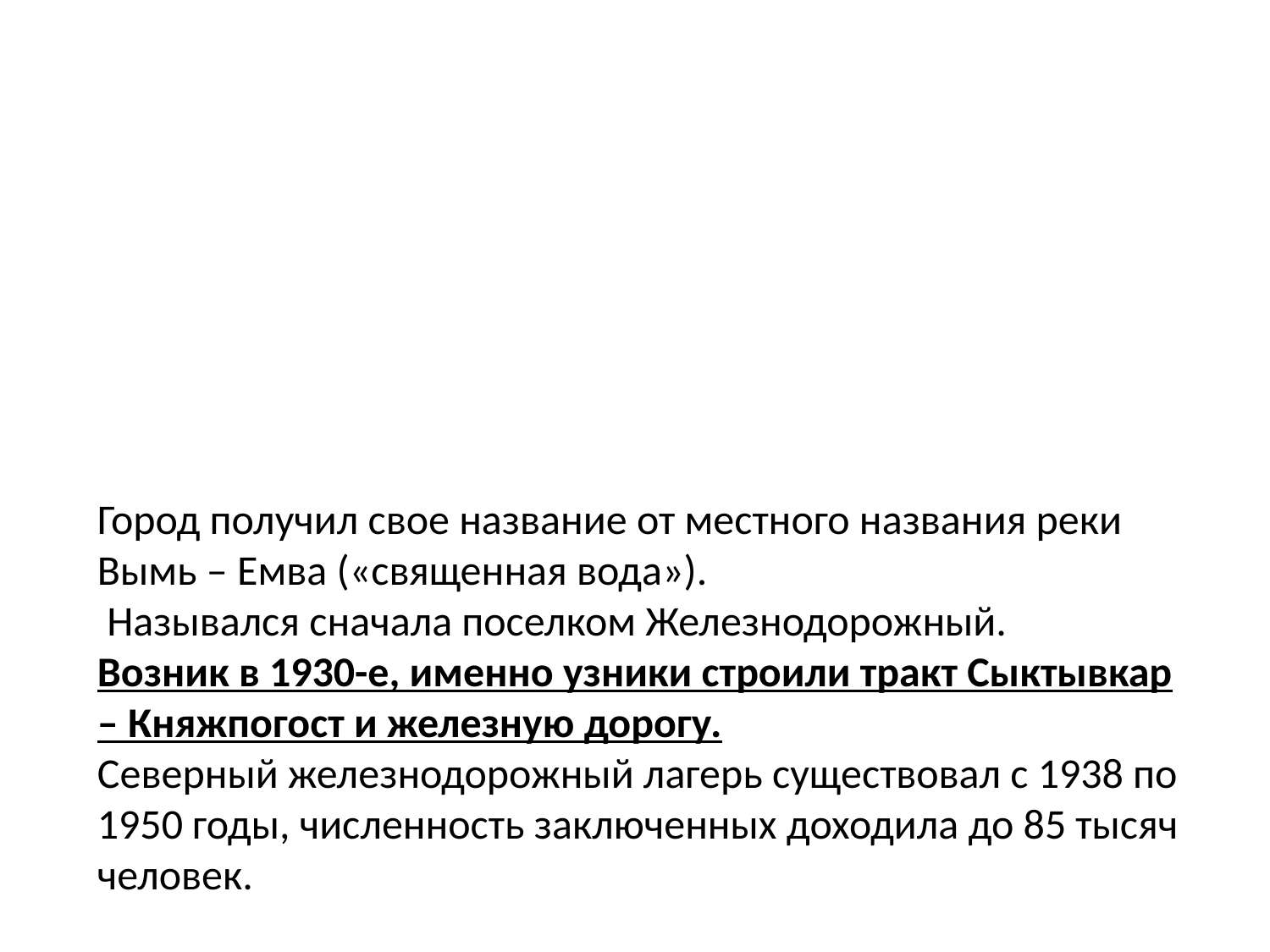

Город получил свое название от местного названия реки Вымь – Емва («священная вода»).
 Назывался сначала поселком Железнодорожный.
Возник в 1930-е, именно узники строили тракт Сыктывкар – Княжпогост и железную дорогу.
Северный железнодорожный лагерь существовал с 1938 по 1950 годы, численность заключенных доходила до 85 тысяч человек.